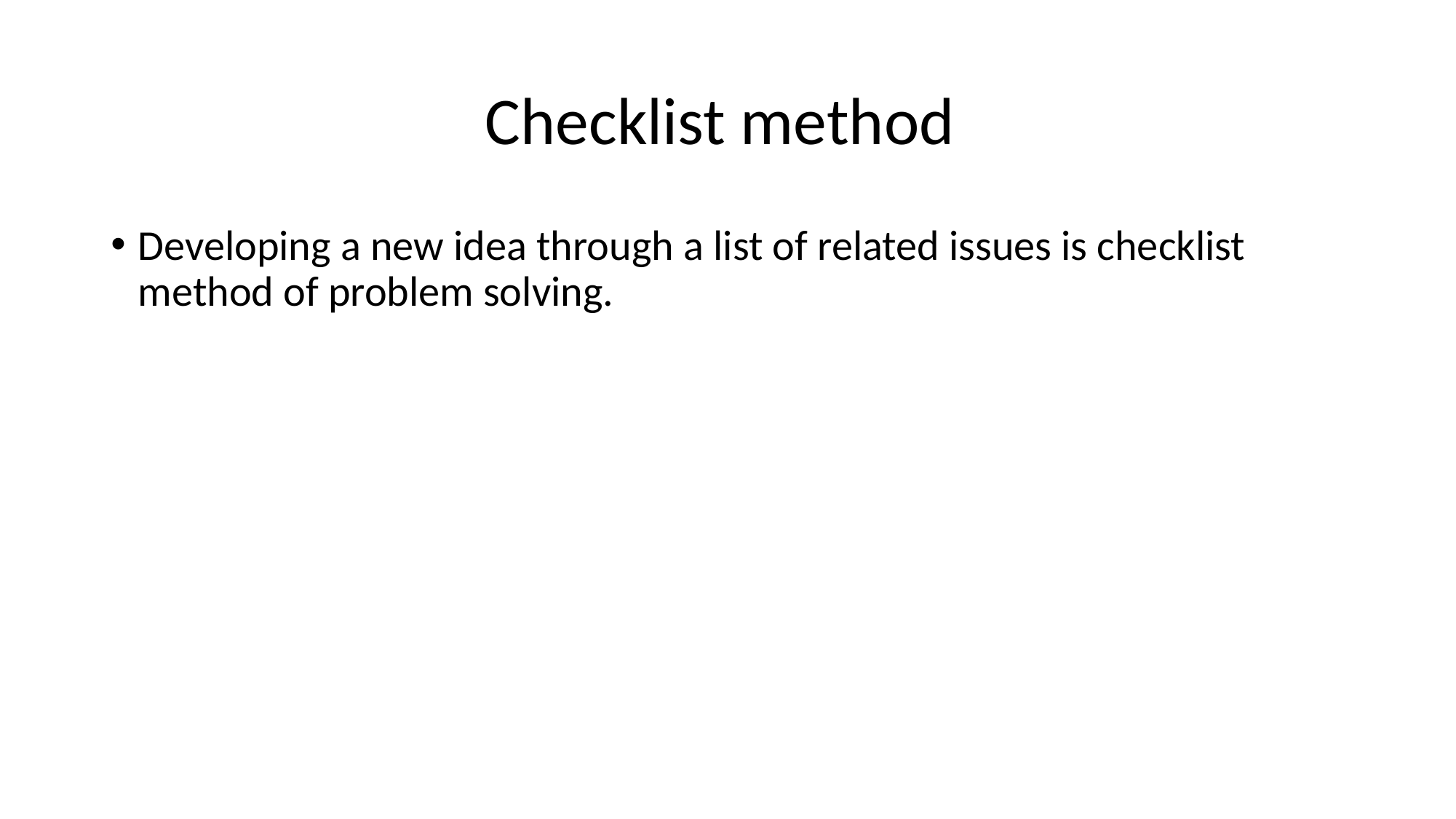

# Checklist method
Developing a new idea through a list of related issues is checklist method of problem solving.